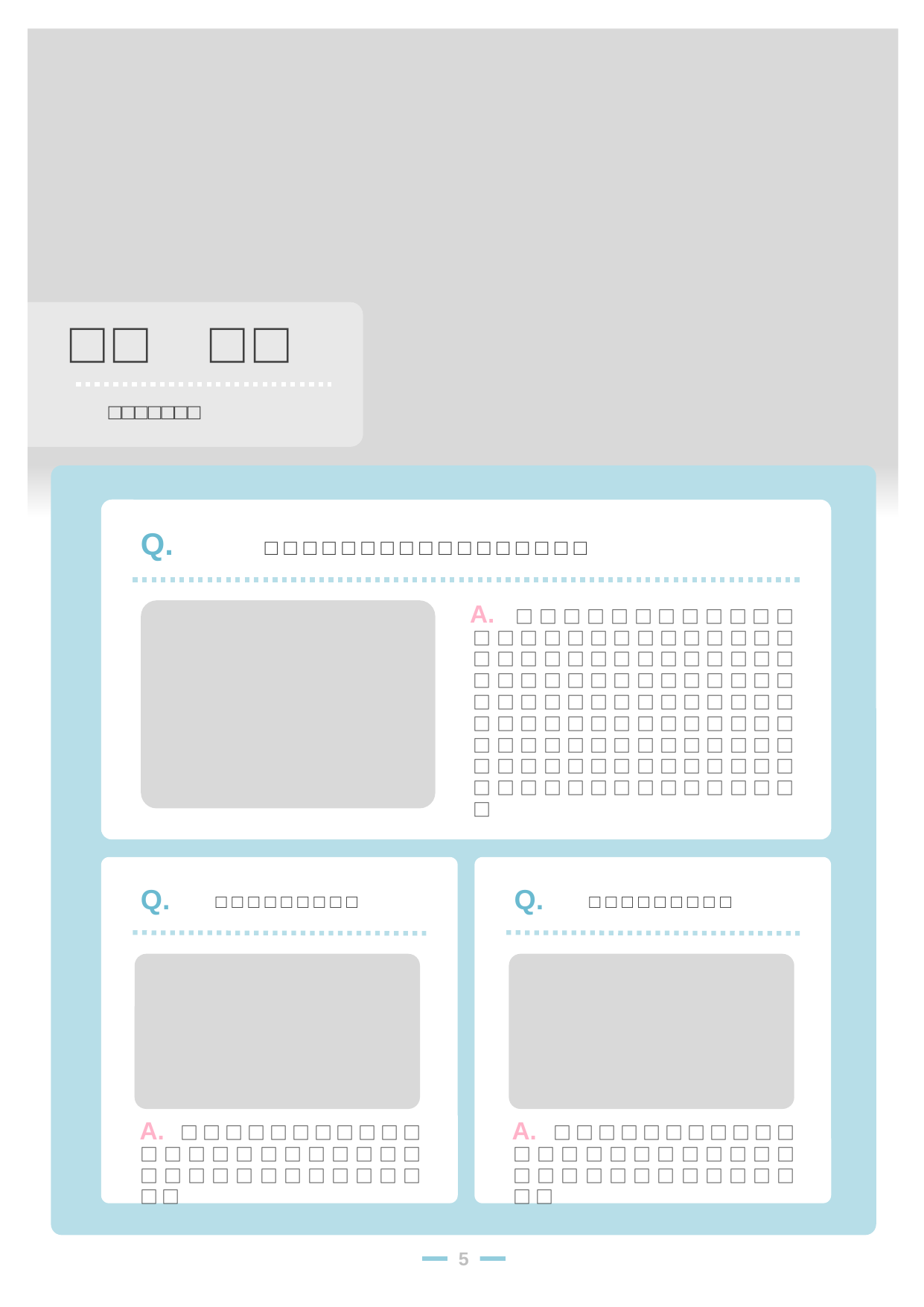

□□　□□
□□□□□□□

Q.
□ □ □ □ □ □ □ □ □ □ □ □ □ □ □ □ □
A.

　　 □ □ □ □ □ □ □ □ □ □ □ □ □ □ □ □ □ □ □ □ □ □ □ □ □ □ □ □ □ □ □ □ □ □ □ □ □ □ □ □ □ □ □ □ □ □ □ □ □ □ □ □ □ □ □ □ □ □ □ □ □ □ □ □ □ □ □ □ □ □ □ □ □ □ □ □ □ □ □ □ □ □ □ □ □ □ □ □ □ □ □ □ □ □ □ □ □ □ □ □ □ □ □ □ □ □ □ □ □ □ □ □ □ □ □ □ □ □ □ □ □ □ □ □ □

Q.
Q.
□ □ □ □ □ □ □ □ □
□ □ □ □ □ □ □ □ □

A.
A.
　　 □ □ □ □ □ □ □ □ □ □ □ □ □ □ □ □ □ □ □ □ □ □ □ □ □ □ □ □ □ □ □ □ □ □ □ □ □
　　 □ □ □ □ □ □ □ □ □ □ □ □ □ □ □ □ □ □ □ □ □ □ □ □ □ □ □ □ □ □ □ □ □ □ □ □ □
5